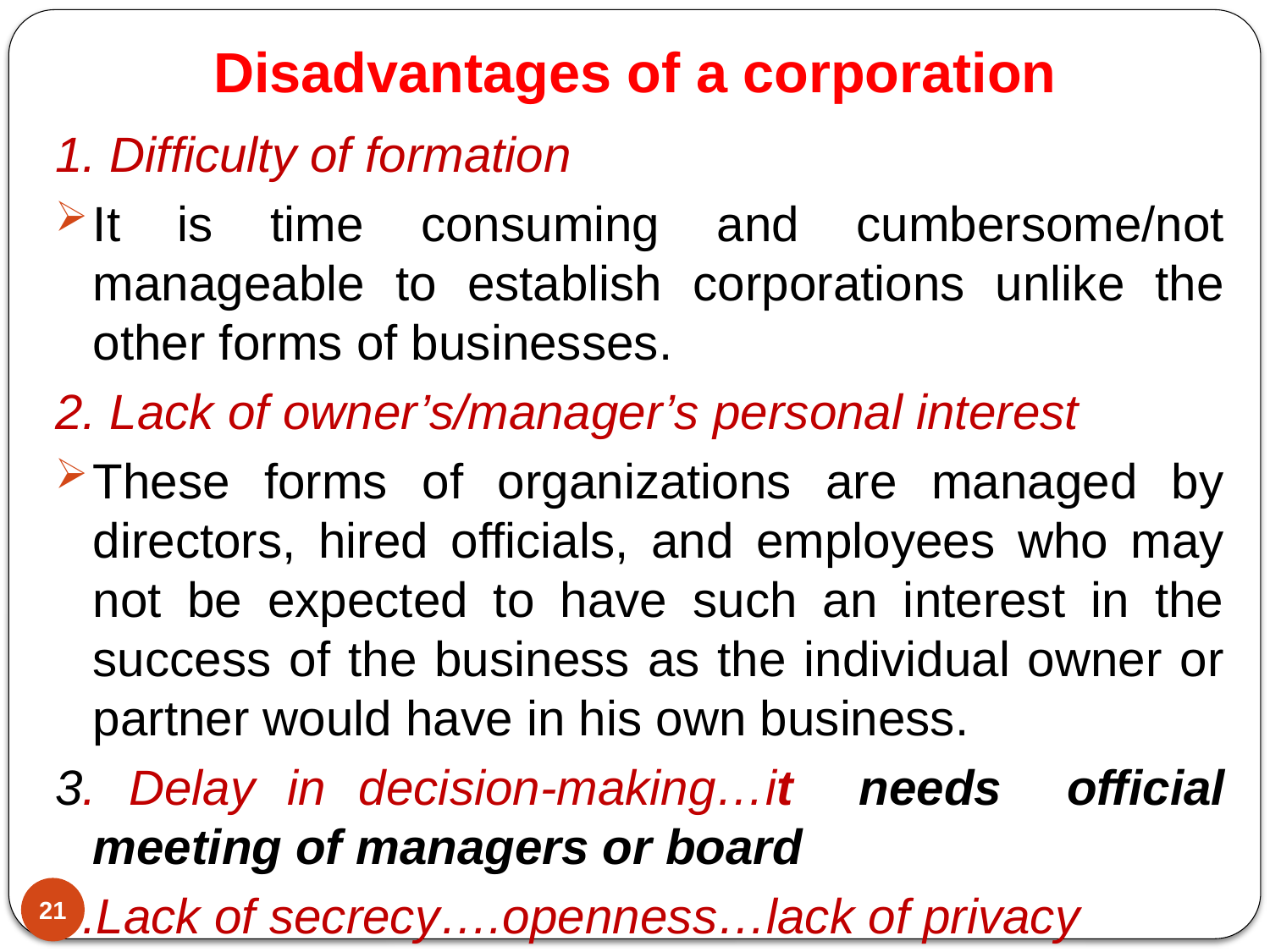

# Disadvantages of a corporation
1. Difficulty of formation
It is time consuming and cumbersome/not manageable to establish corporations unlike the other forms of businesses.
2. Lack of owner’s/manager’s personal interest
These forms of organizations are managed by directors, hired officials, and employees who may not be expected to have such an interest in the success of the business as the individual owner or partner would have in his own business.
3. Delay in decision-making…it  needs  official meeting of managers or board
4.Lack of secrecy….openness…lack of privacy
5.Double taxation

21